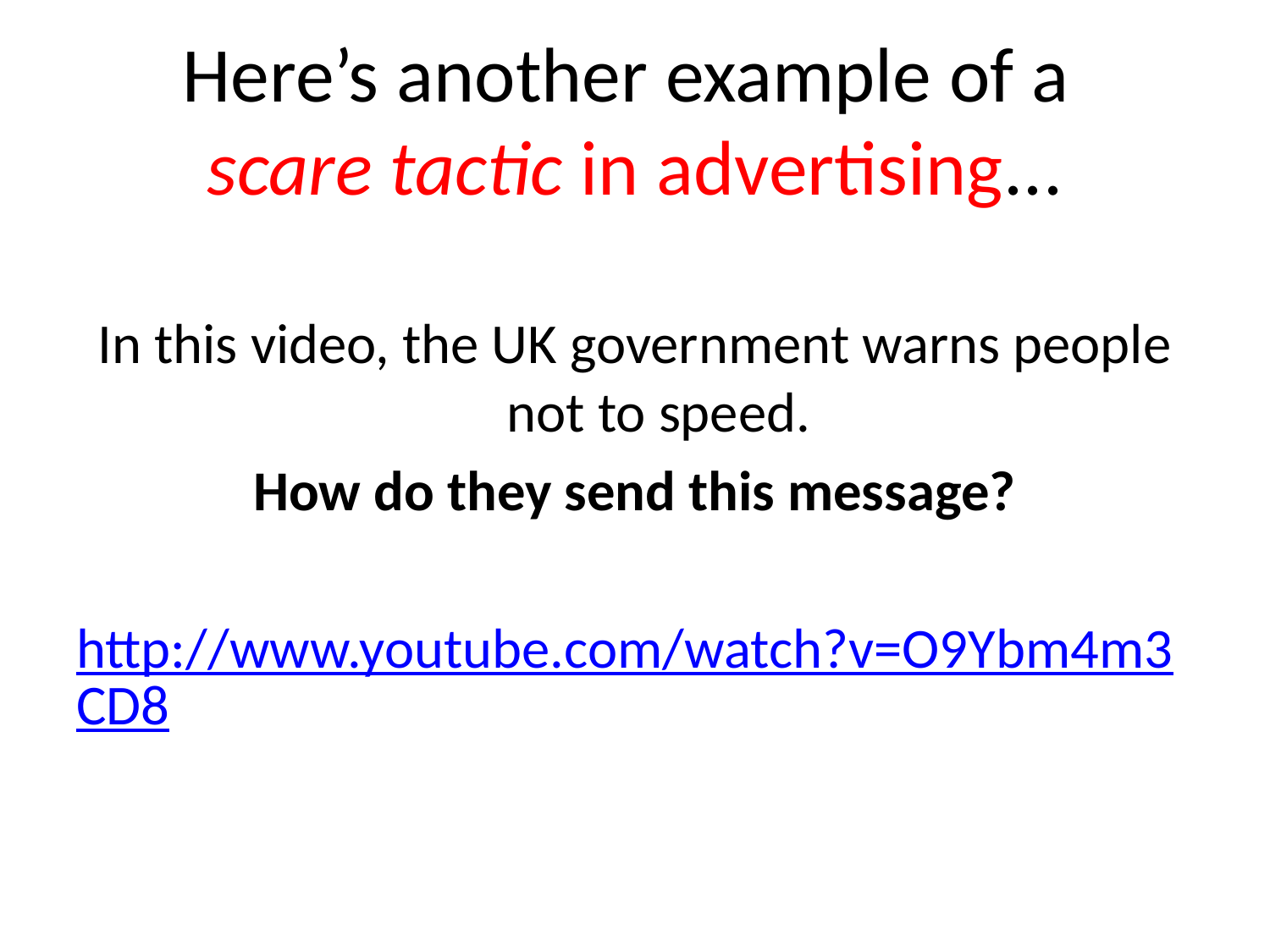

# Here’s another example of a scare tactic in advertising...

In this video, the UK government warns people not to speed.
How do they send this message?

http://www.youtube.com/watch?v=O9Ybm4m3CD8